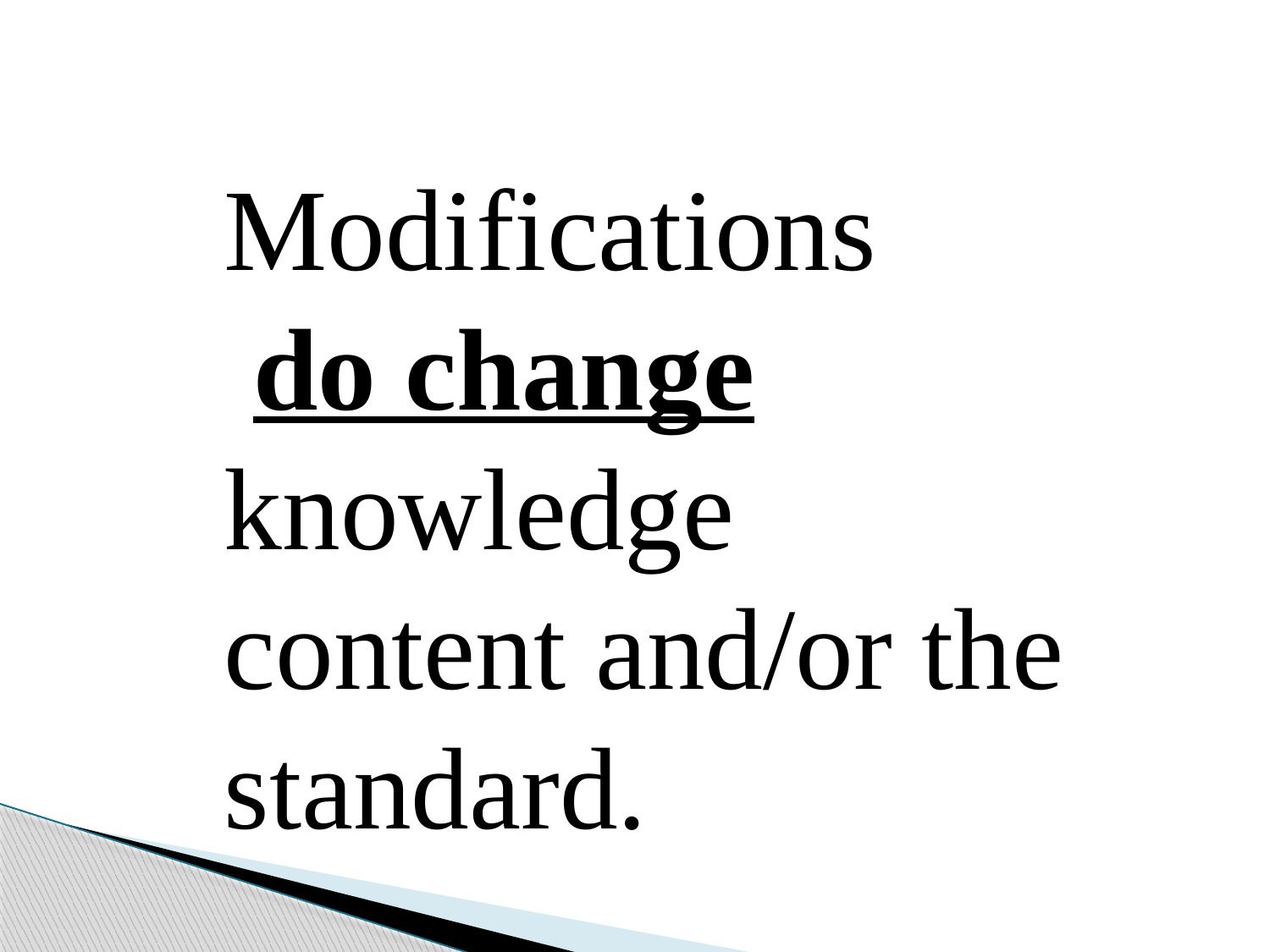

Modifications
 do change knowledge content and/or the standard.